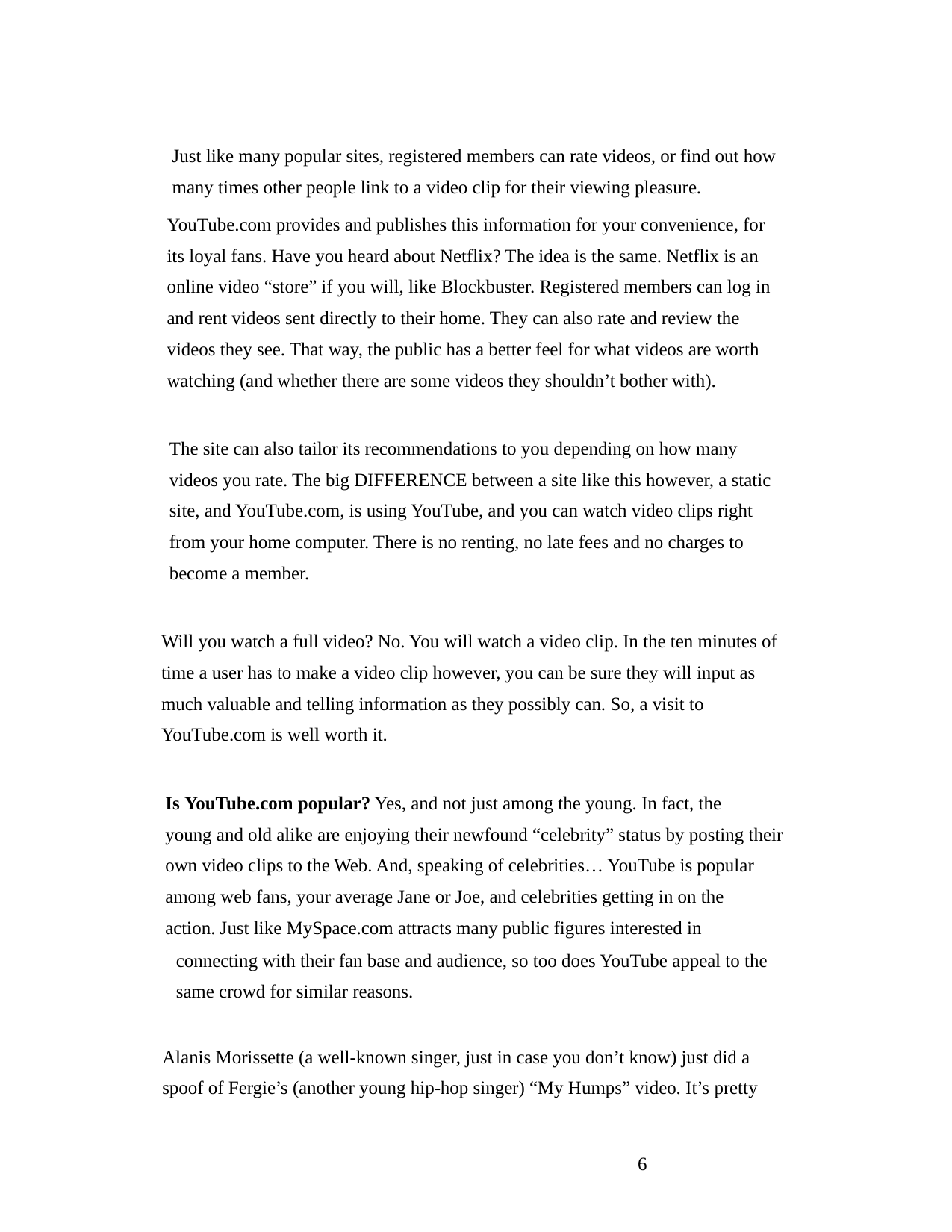

Just like many popular sites, registered members can rate videos, or find out how
many times other people link to a video clip for their viewing pleasure.
YouTube.com provides and publishes this information for your convenience, for
its loyal fans. Have you heard about Netflix? The idea is the same. Netflix is an
online video “store” if you will, like Blockbuster. Registered members can log in
and rent videos sent directly to their home. They can also rate and review the
videos they see. That way, the public has a better feel for what videos are worth
watching (and whether there are some videos they shouldn’t bother with).
The site can also tailor its recommendations to you depending on how many
videos you rate. The big DIFFERENCE between a site like this however, a static
site, and YouTube.com, is using YouTube, and you can watch video clips right
from your home computer. There is no renting, no late fees and no charges to
become a member.
Will you watch a full video? No. You will watch a video clip. In the ten minutes of
time a user has to make a video clip however, you can be sure they will input as
much valuable and telling information as they possibly can. So, a visit to
YouTube.com is well worth it.
Is YouTube.com popular? Yes, and not just among the young. In fact, the
young and old alike are enjoying their newfound “celebrity” status by posting their
own video clips to the Web. And, speaking of celebrities… YouTube is popular
among web fans, your average Jane or Joe, and celebrities getting in on the
action. Just like MySpace.com attracts many public figures interested in
connecting with their fan base and audience, so too does YouTube appeal to the
same crowd for similar reasons.
Alanis Morissette (a well-known singer, just in case you don’t know) just did a
spoof of Fergie’s (another young hip-hop singer) “My Humps” video. It’s pretty
6